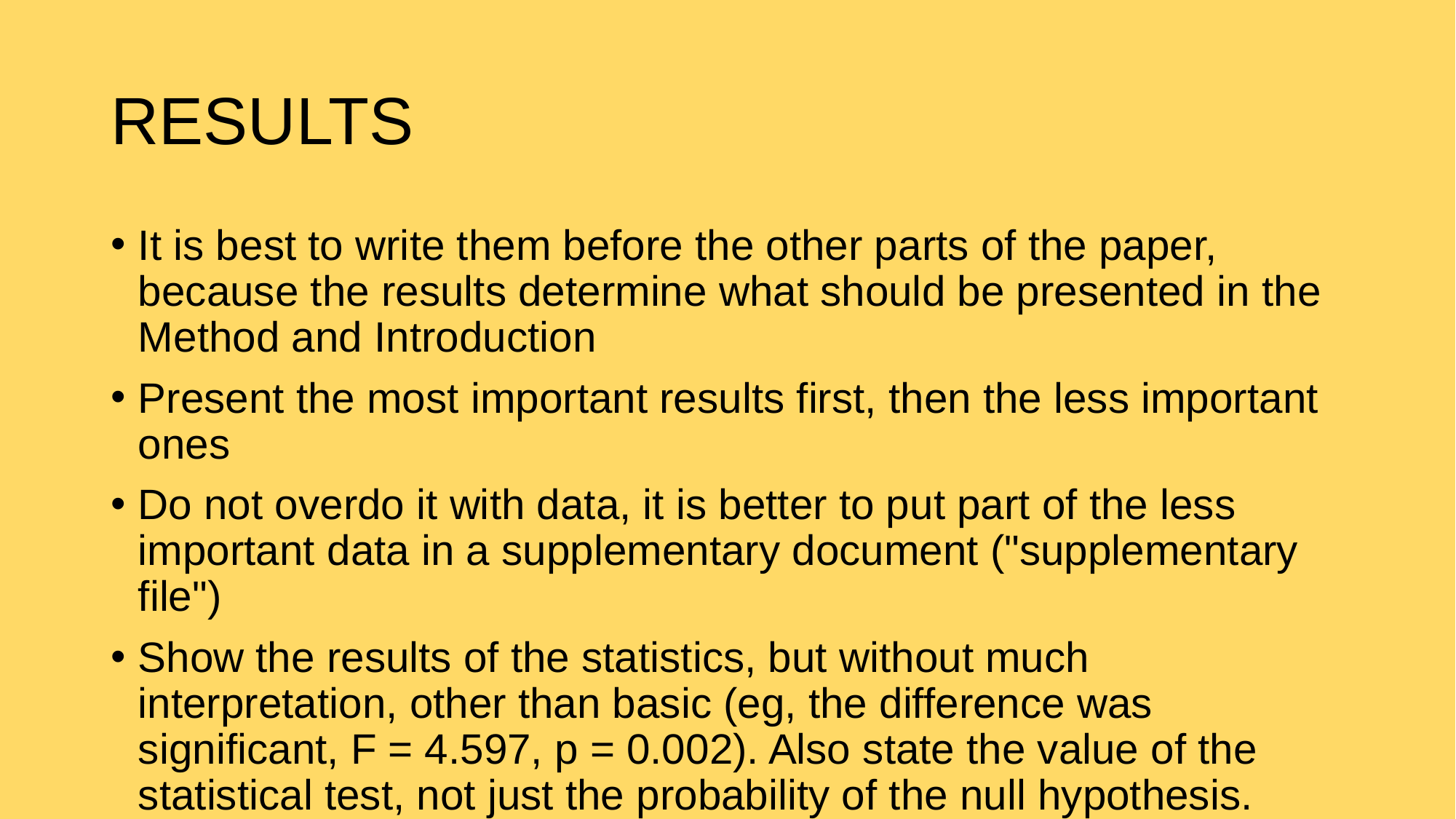

# RESULTS
It is best to write them before the other parts of the paper, because the results determine what should be presented in the Method and Introduction
Present the most important results first, then the less important ones
Do not overdo it with data, it is better to put part of the less important data in a supplementary document ("supplementary file")
Show the results of the statistics, but without much interpretation, other than basic (eg, the difference was significant, F = 4.597, p = 0.002). Also state the value of the statistical test, not just the probability of the null hypothesis.